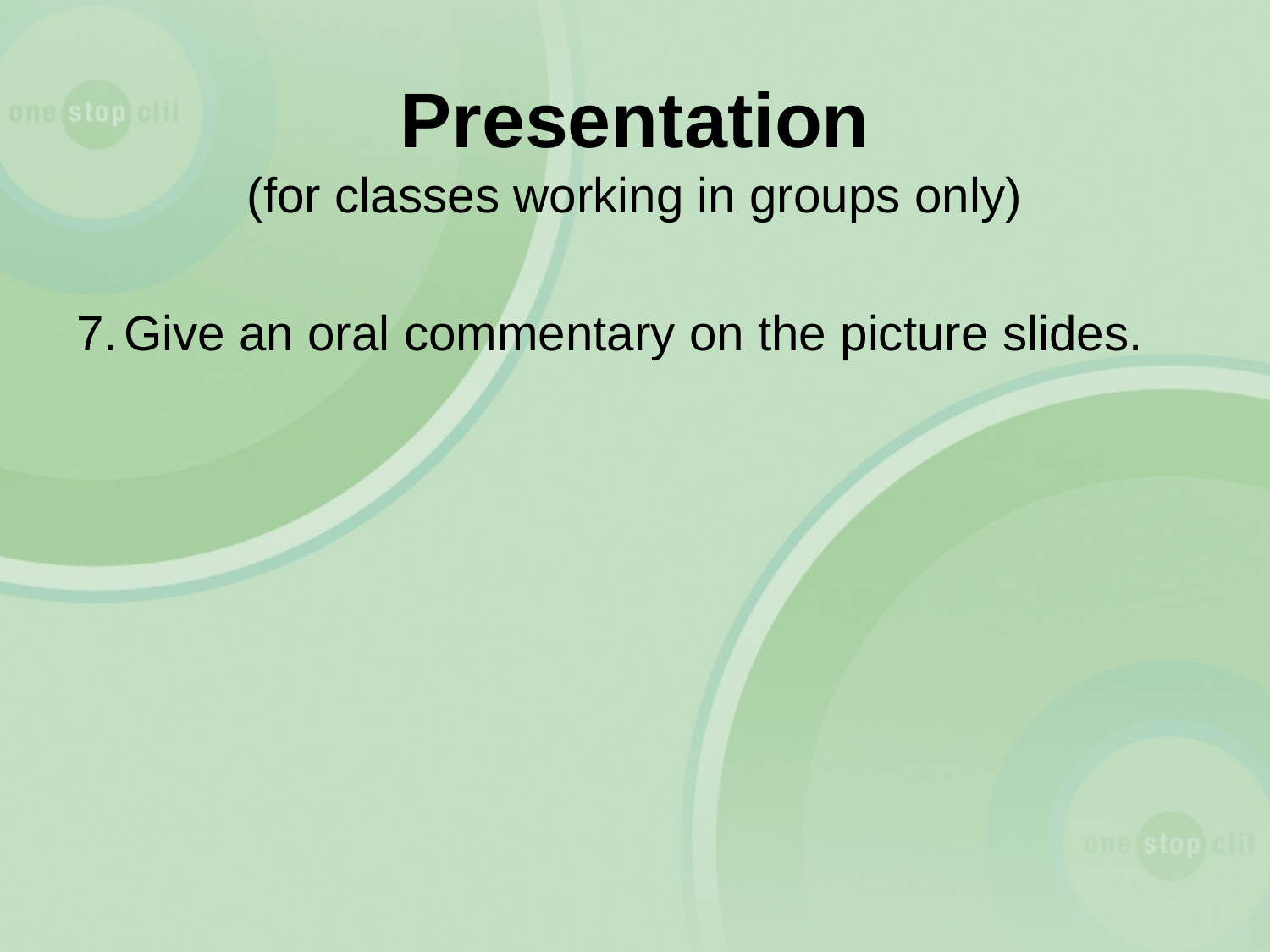

# Presentation (for classes working in groups only)

7.	Give an oral commentary on the picture slides.